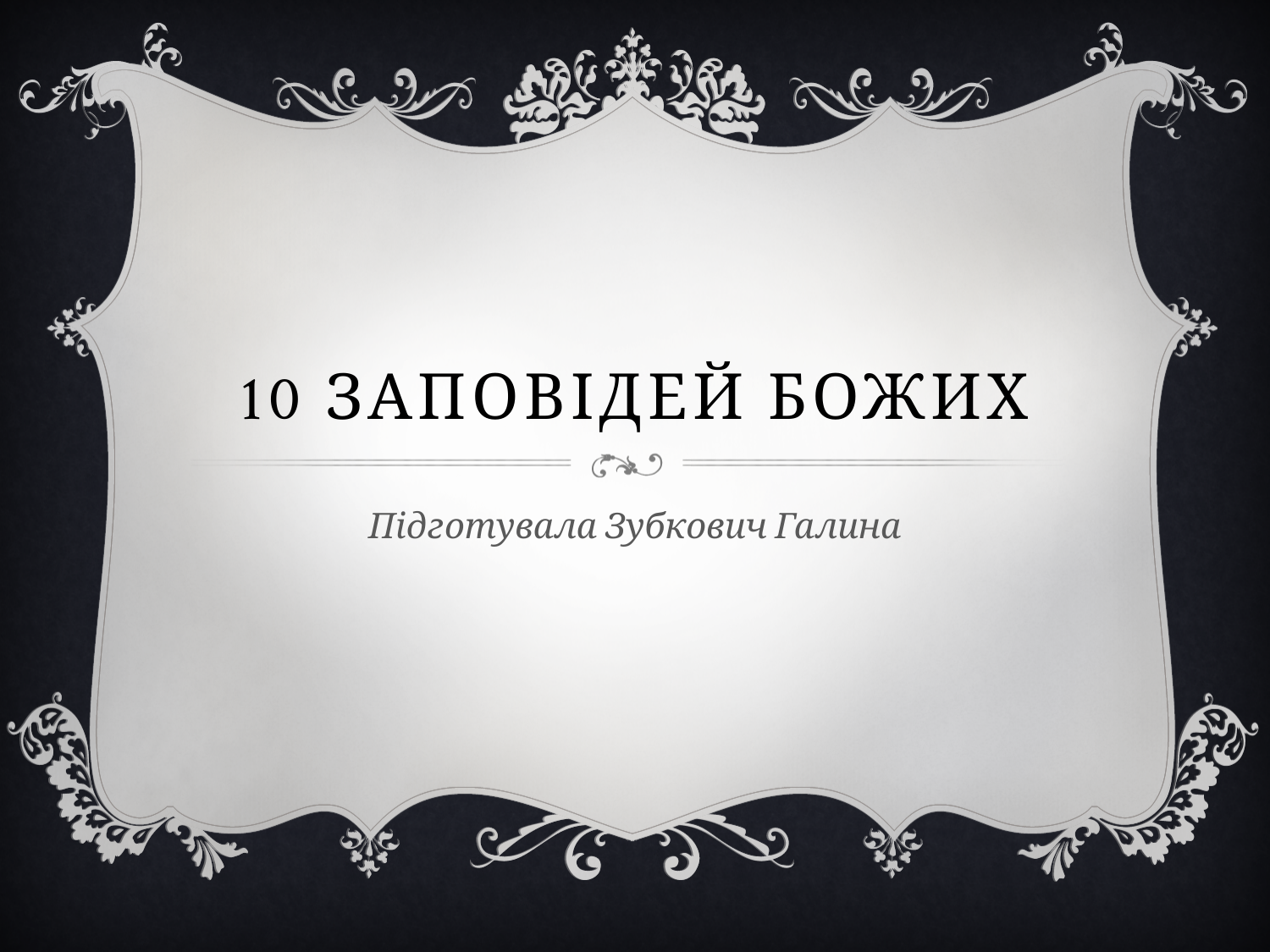

# 10 Заповідей божих
Підготувала Зубкович Галина